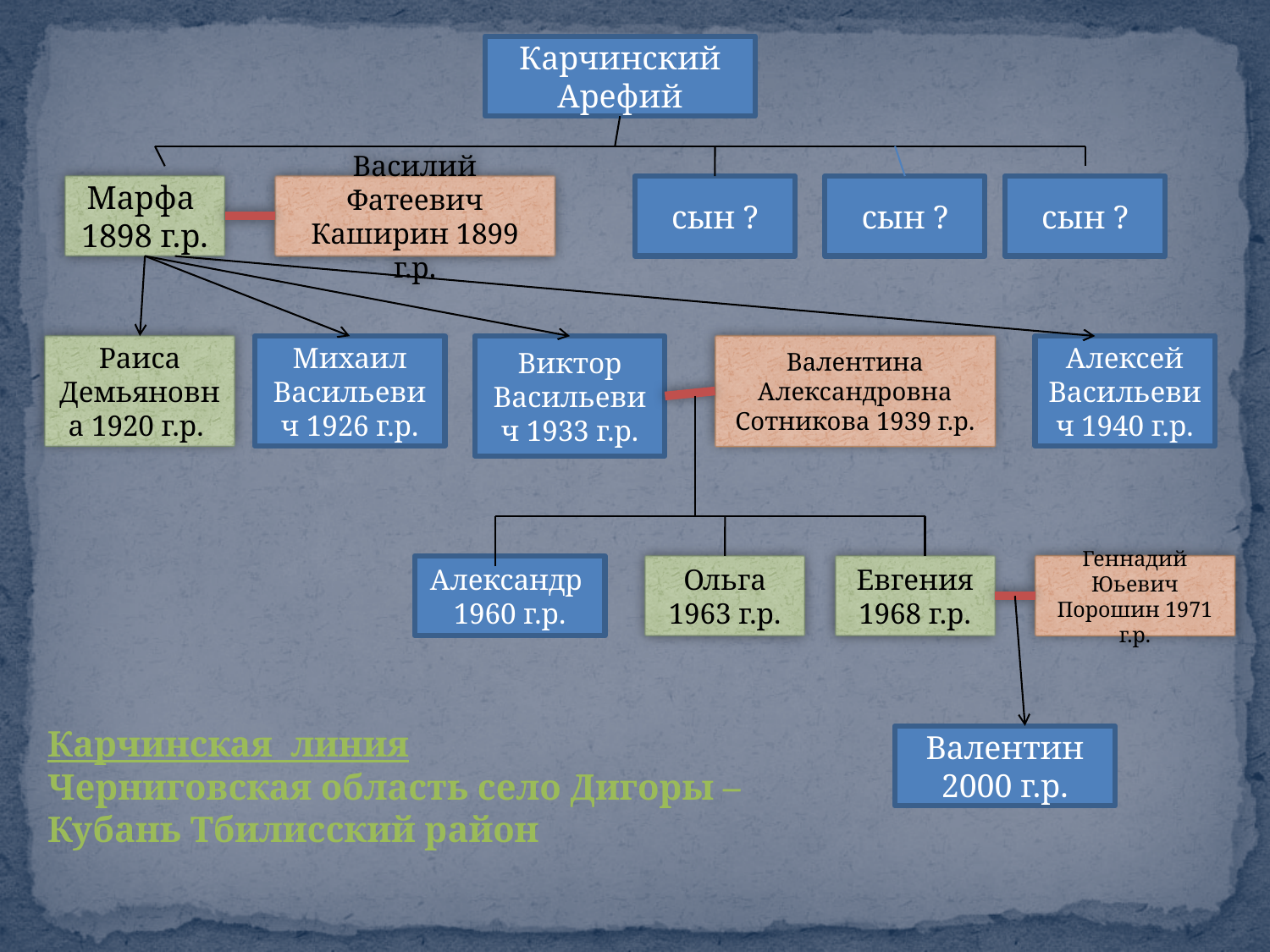

Карчинский Арефий
Марфа  1898 г.р.
Василий Фатеевич Каширин 1899 г.р.
сын ?
сын ?
сын ?
Раиса Демьяновна 1920 г.р.
Михаил Васильевич 1926 г.р.
Виктор Васильевич 1933 г.р.
Валентина Александровна Сотникова 1939 г.р.
Алексей Васильевич 1940 г.р.
Александр  1960 г.р.
Ольга 1963 г.р.
Евгения 1968 г.р.
Геннадий Юьевич Порошин 1971 г.р.
Карчинская  линия
Черниговская область село Дигоры –
Кубань Тбилисский район
Валентин 2000 г.р.